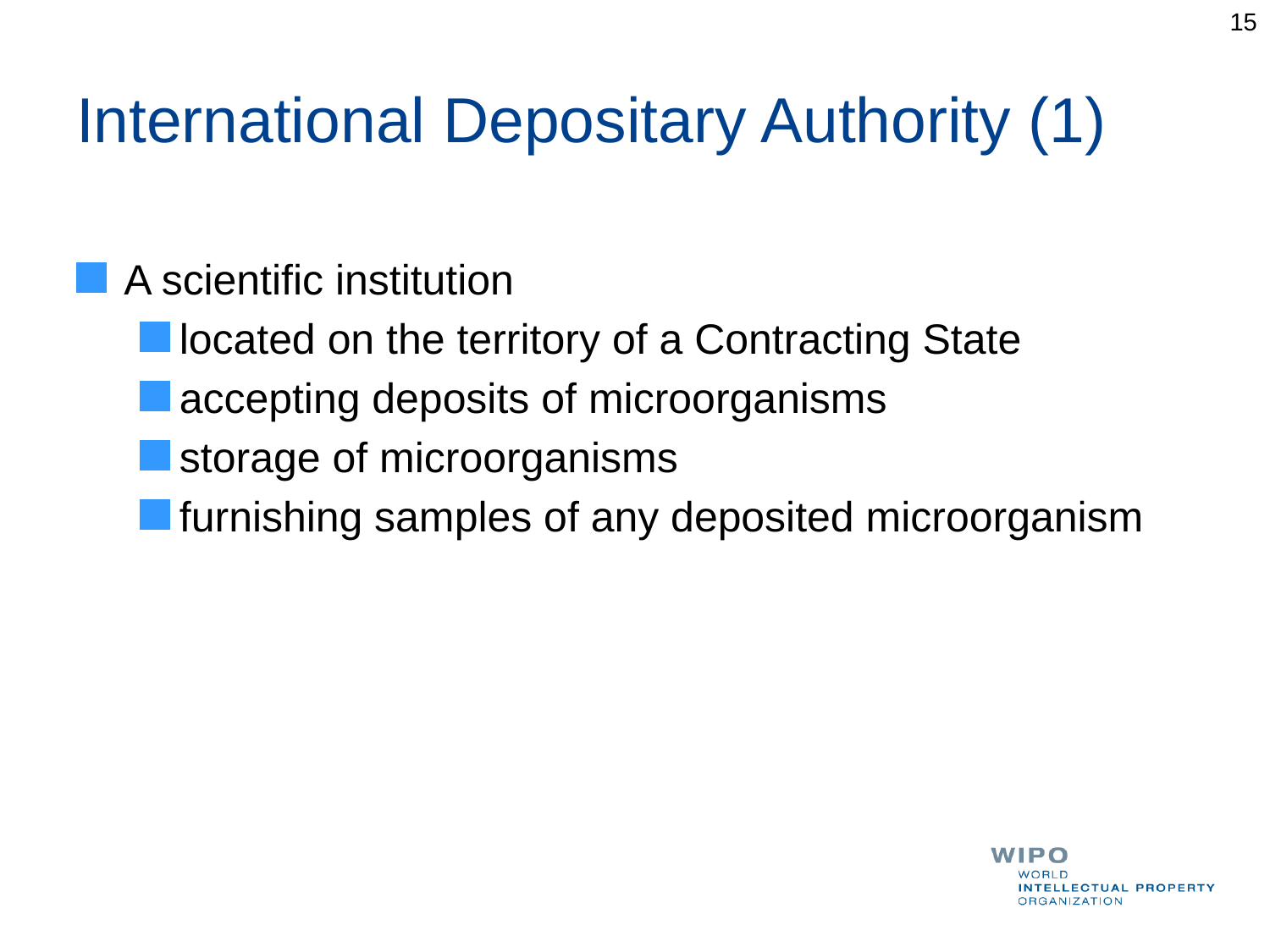

15
# International Depositary Authority (1)
A scientific institution
located on the territory of a Contracting State
accepting deposits of microorganisms
storage of microorganisms
furnishing samples of any deposited microorganism